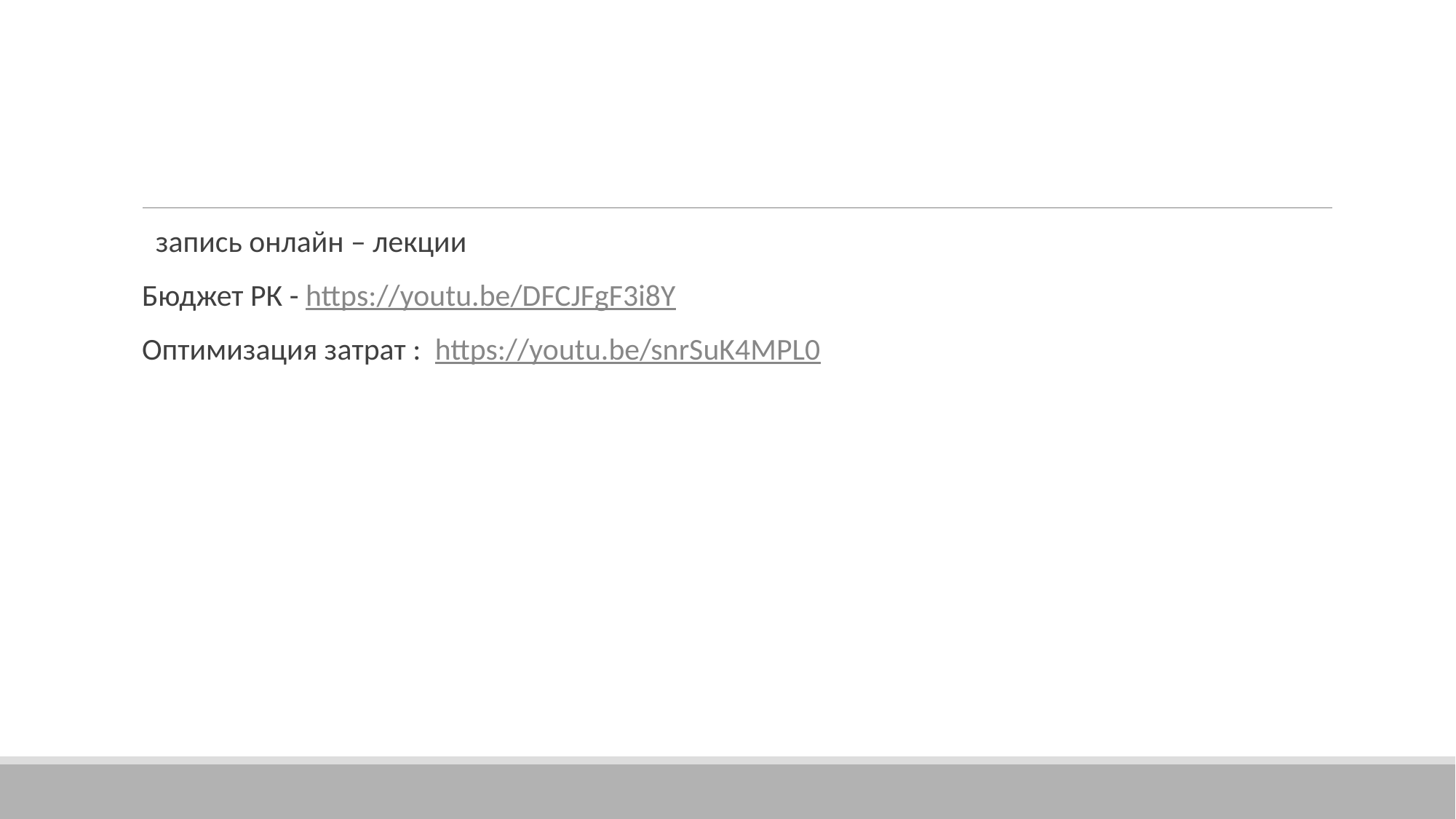

#
  запись онлайн – лекции
Бюджет РК - https://youtu.be/DFCJFgF3i8Y
Оптимизация затрат :  https://youtu.be/snrSuK4MPL0